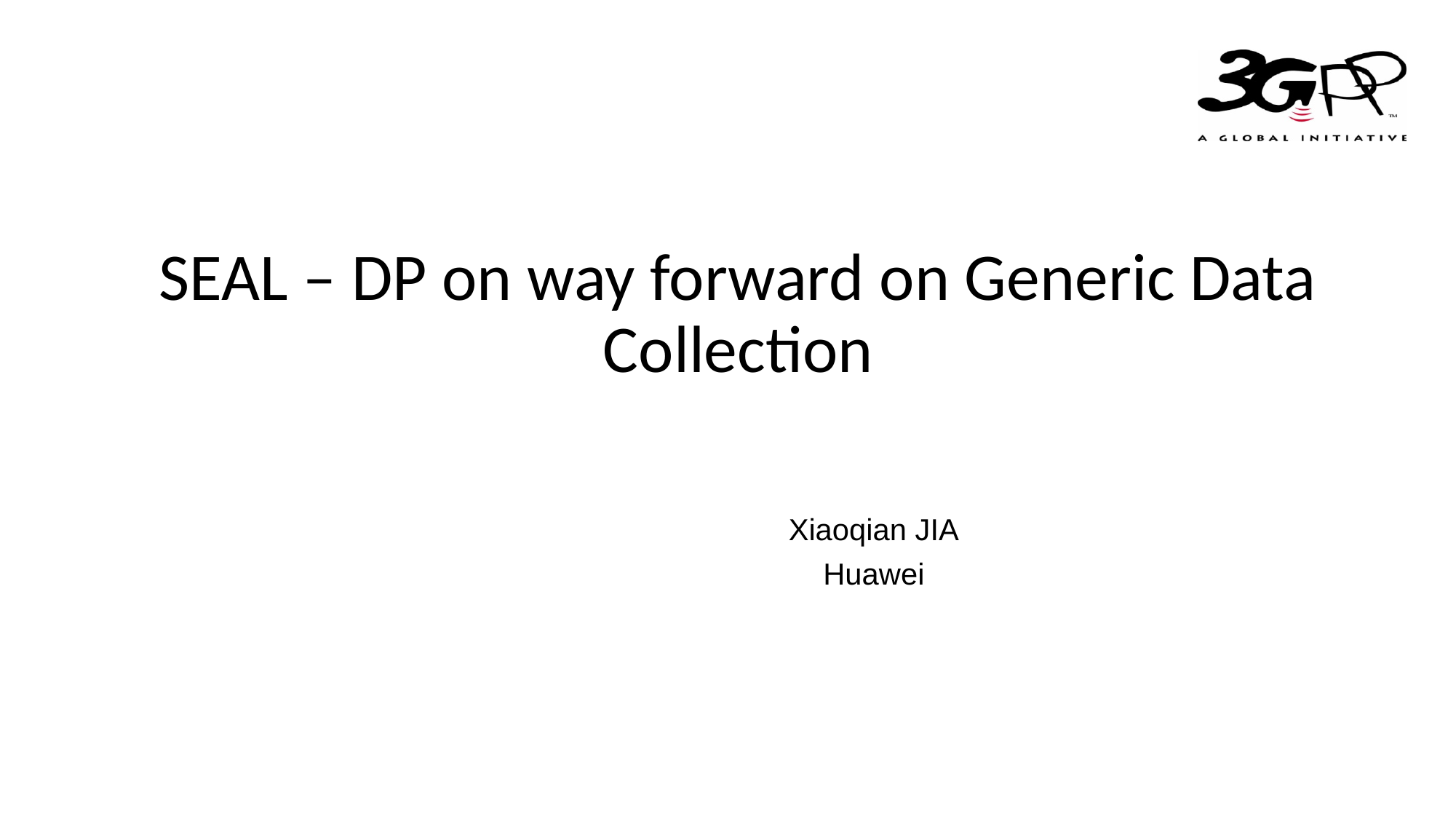

# SEAL – DP on way forward on Generic Data Collection

Xiaoqian JIA
Huawei